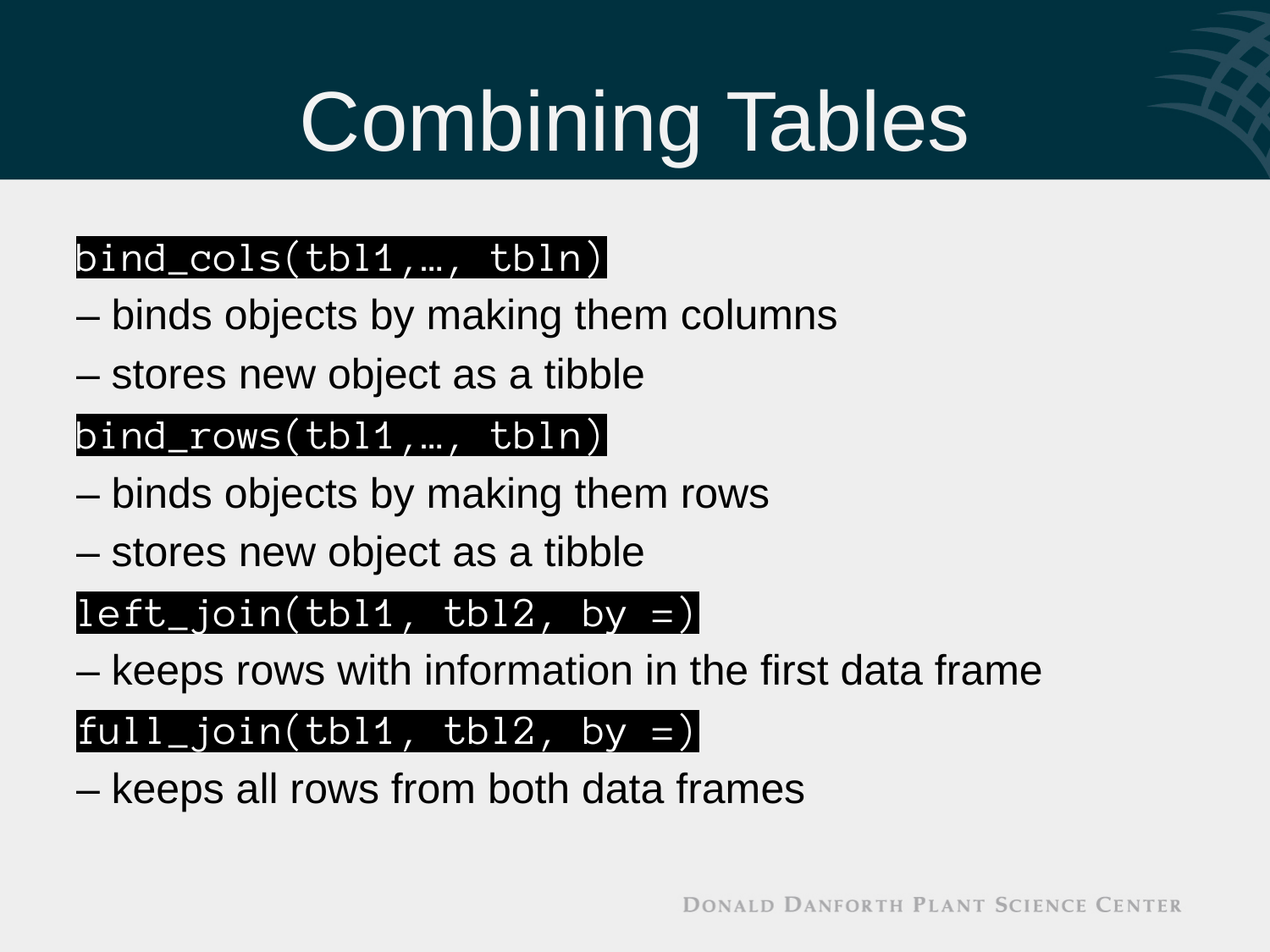

# Combining Tables
bind_cols(tbl1,…, tbln)
– binds objects by making them columns
– stores new object as a tibble
bind_rows(tbl1,…, tbln)
– binds objects by making them rows
– stores new object as a tibble
left_join(tbl1, tbl2, by =)
– keeps rows with information in the first data frame
full_join(tbl1, tbl2, by =)
– keeps all rows from both data frames